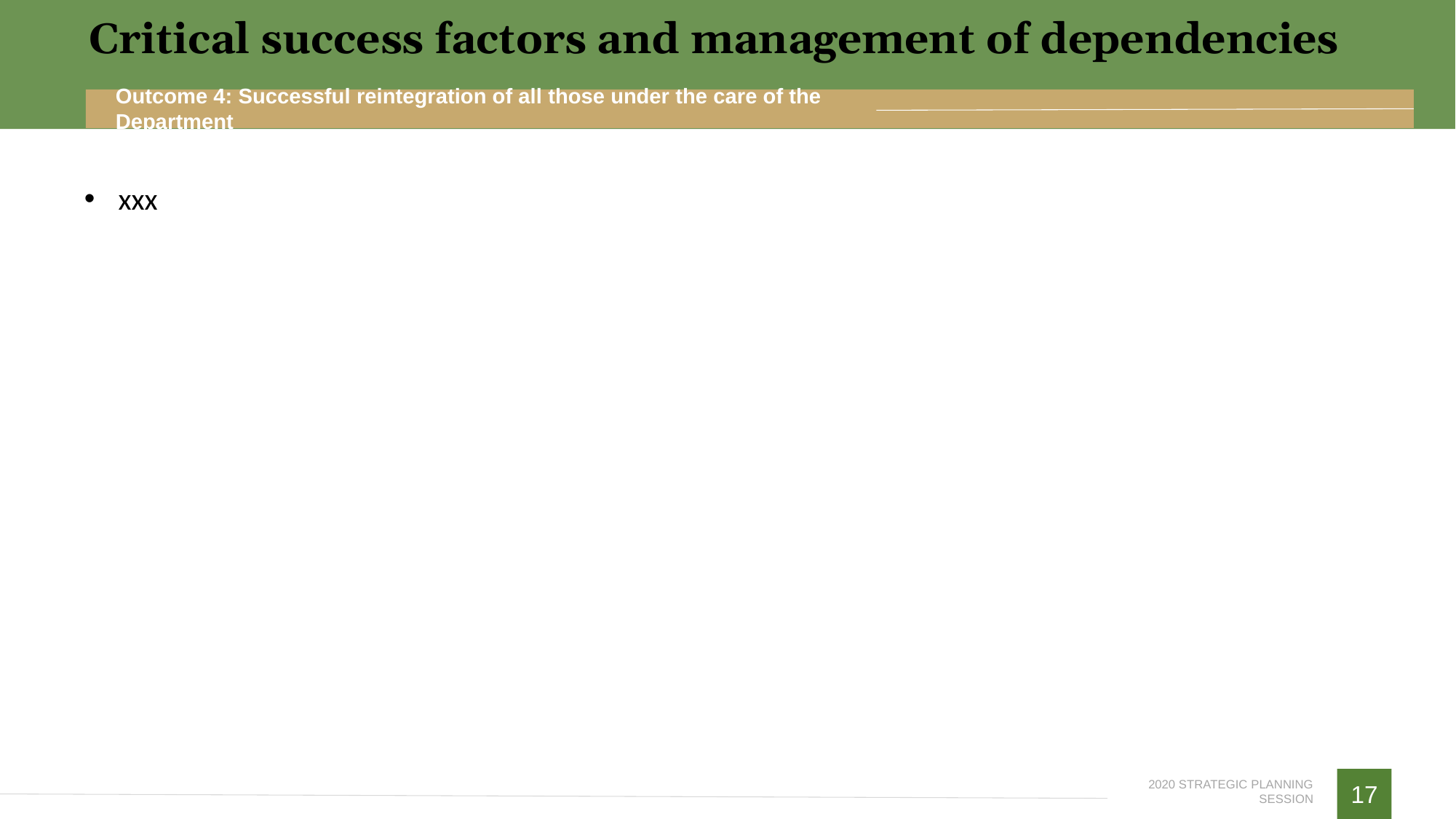

Critical success factors and management of dependencies
Outcome 4: Successful reintegration of all those under the care of the Department
xxx